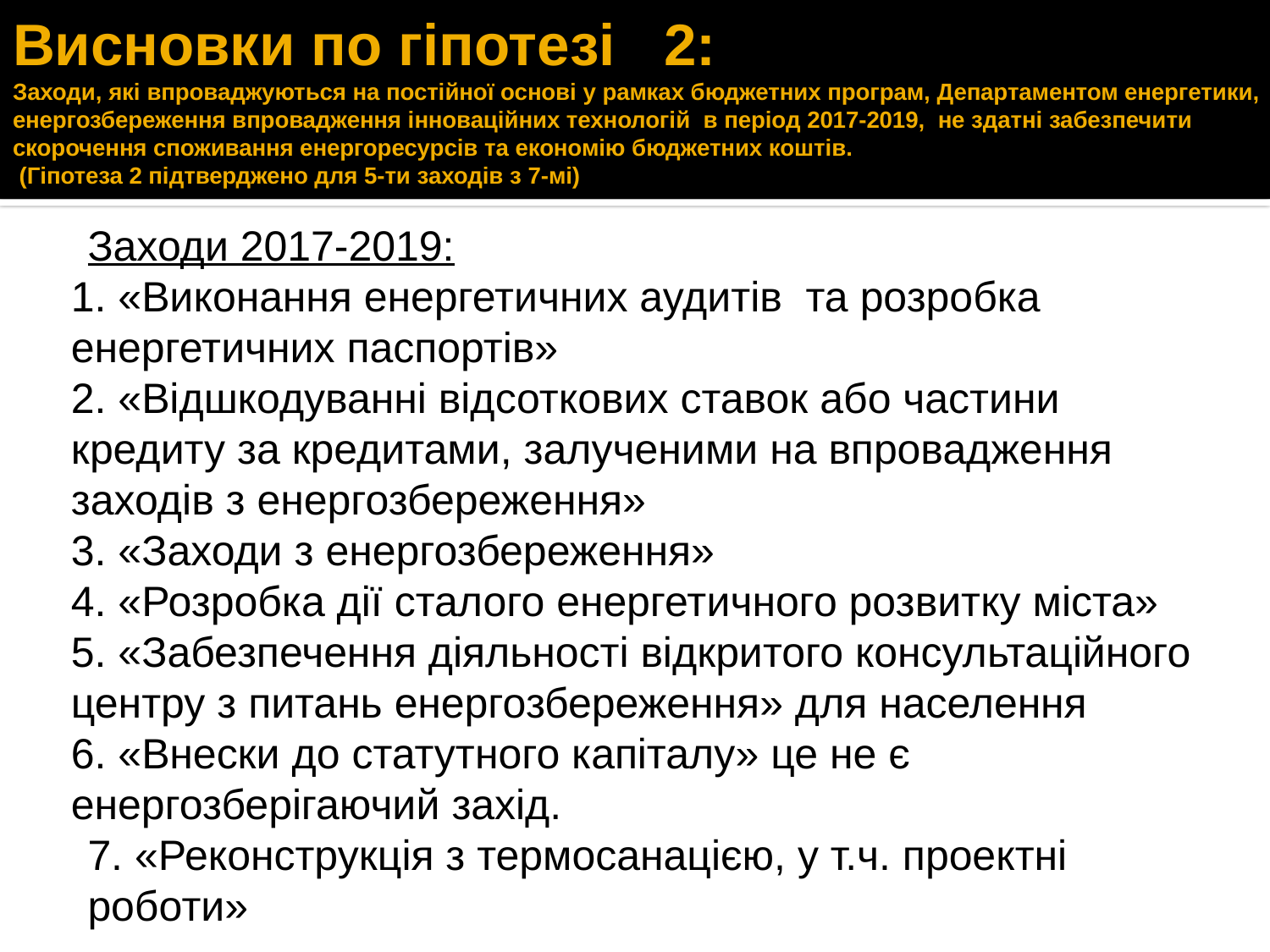

# Висновки по гіпотезі   2: Заходи, які впроваджуються на постійної основі у рамках бюджетних програм, Департаментом енергетики, енергозбереження впровадження інноваційних технологій  в період 2017-2019,  не здатні забезпечити скорочення споживання енергоресурсів та економію бюджетних коштів. (Гіпотеза 2 підтверджено для 5-ти заходів з 7-мі)
Заходи 2017-2019:
1. «Виконання енергетичних аудитів  та розробка енергетичних паспортів»
2. «Відшкодуванні відсоткових ставок або частини кредиту за кредитами, залученими на впровадження заходів з енергозбереження»
3. «Заходи з енергозбереження»
4. «Розробка дії сталого енергетичного розвитку міста»
5. «Забезпечення діяльності відкритого консультаційного центру з питань енергозбереження» для населення
6. «Внески до статутного капіталу» це не є енергозберігаючий захід.
7. «Реконструкція з термосанацією, у т.ч. проектні роботи»